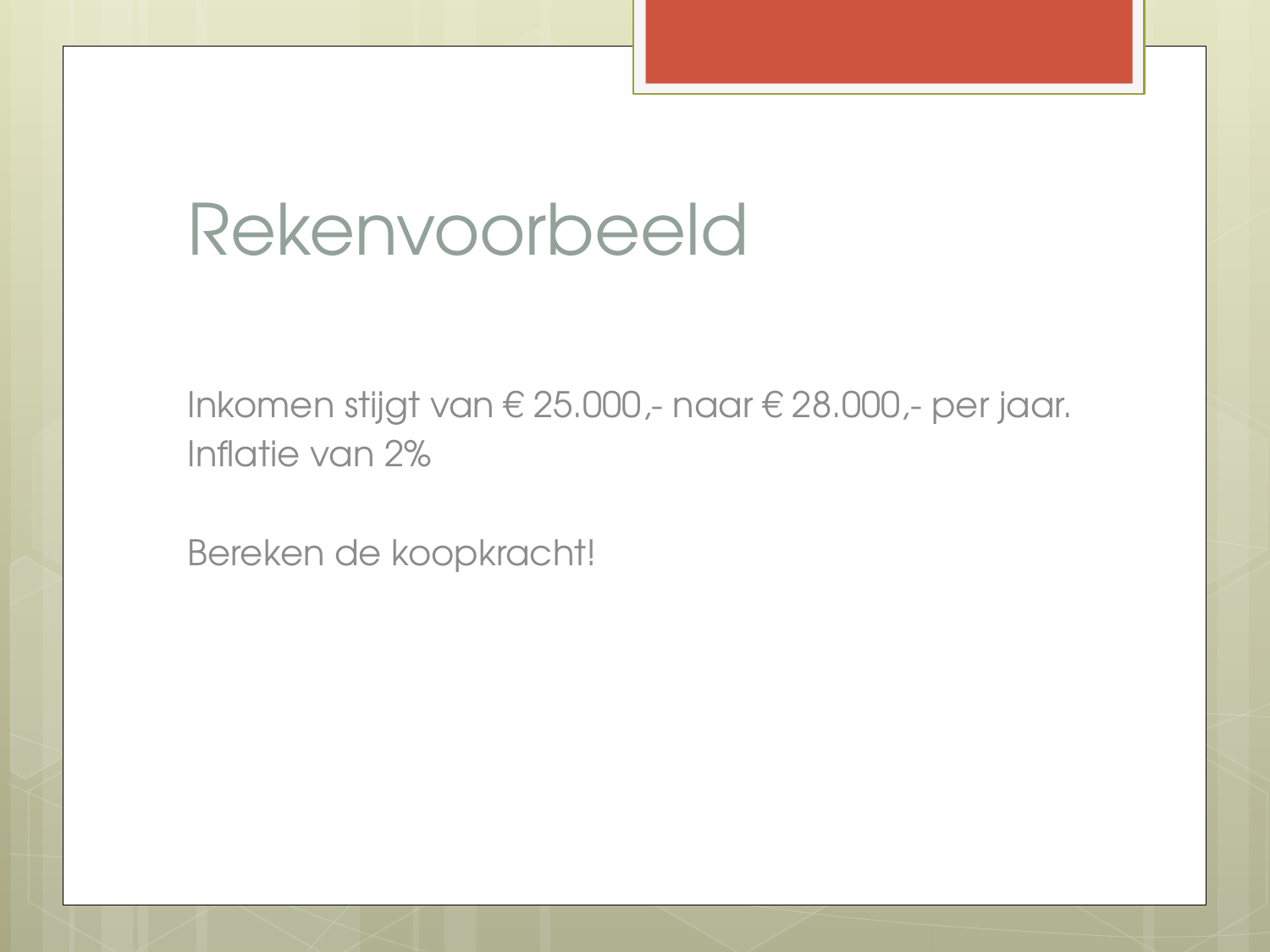

# Rekenvoorbeeld
Inkomen stijgt van € 25.000,- naar € 28.000,- per jaar.
Inflatie van 2%

Bereken de koopkracht!